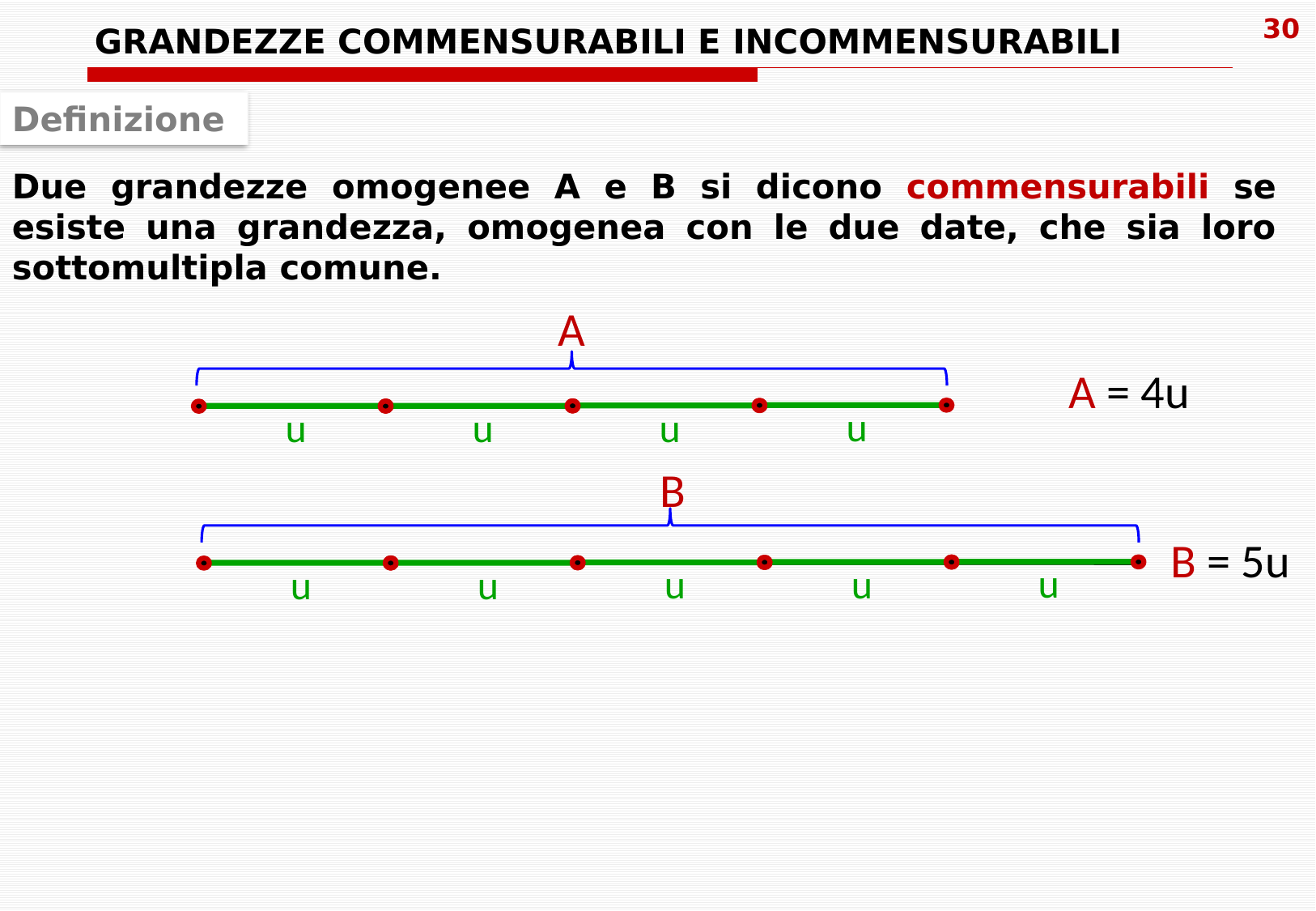

GRANDEZZE COMMENSURABILI E INCOMMENSURABILI

Definizione
Due grandezze omogenee A e B si dicono commensurabili se esiste una grandezza, omogenea con le due date, che sia loro sottomultipla comune.
A
A = 4u
u

u

u

u

B
B = 5u
u

u

u

u

u